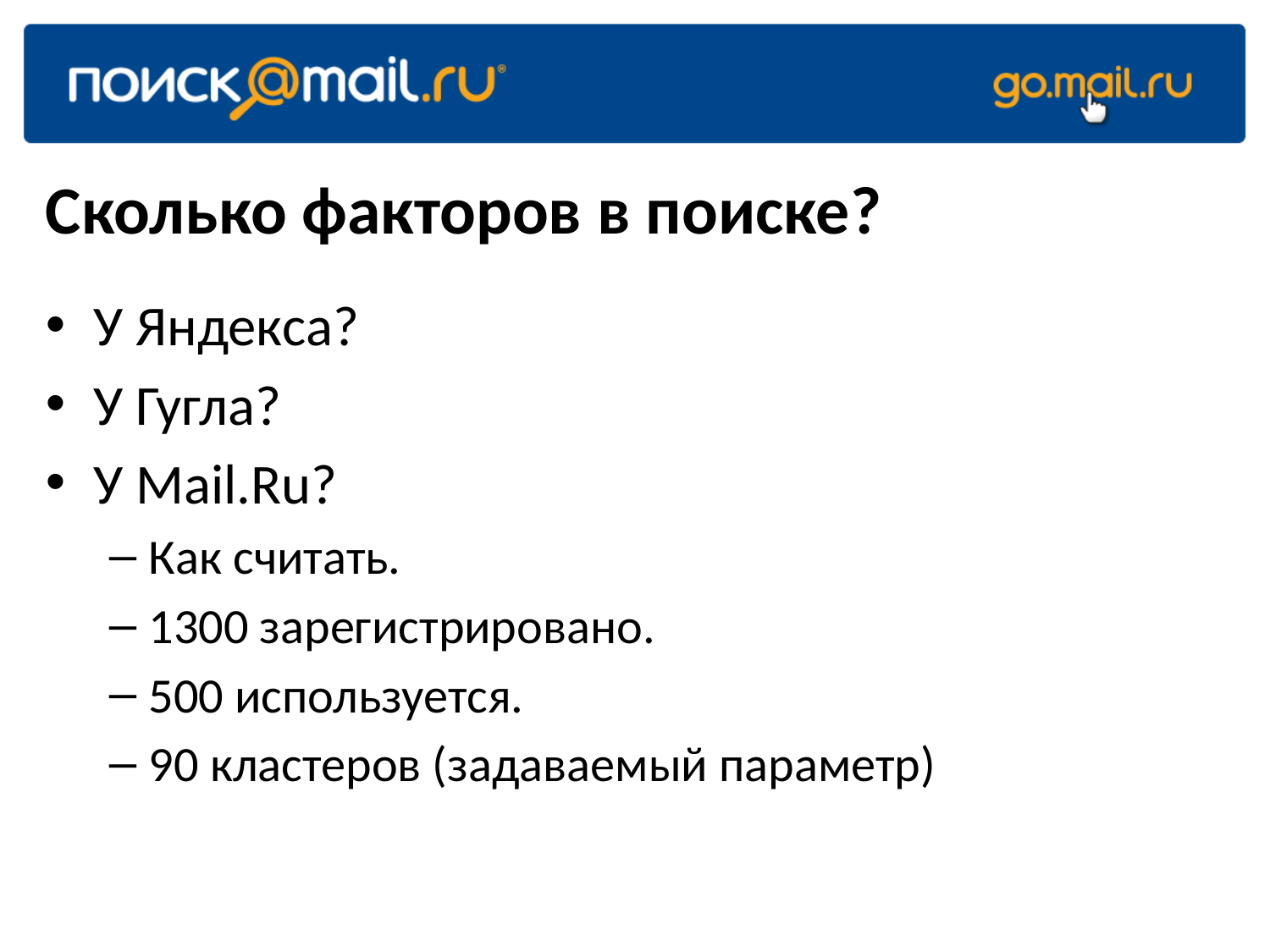

# Сколько факторов в поиске?
У Яндекса?
У Гугла?
У Mail.Ru?
Как считать.
1300 зарегистрировано.
500 используется.
90 кластеров (задаваемый параметр)